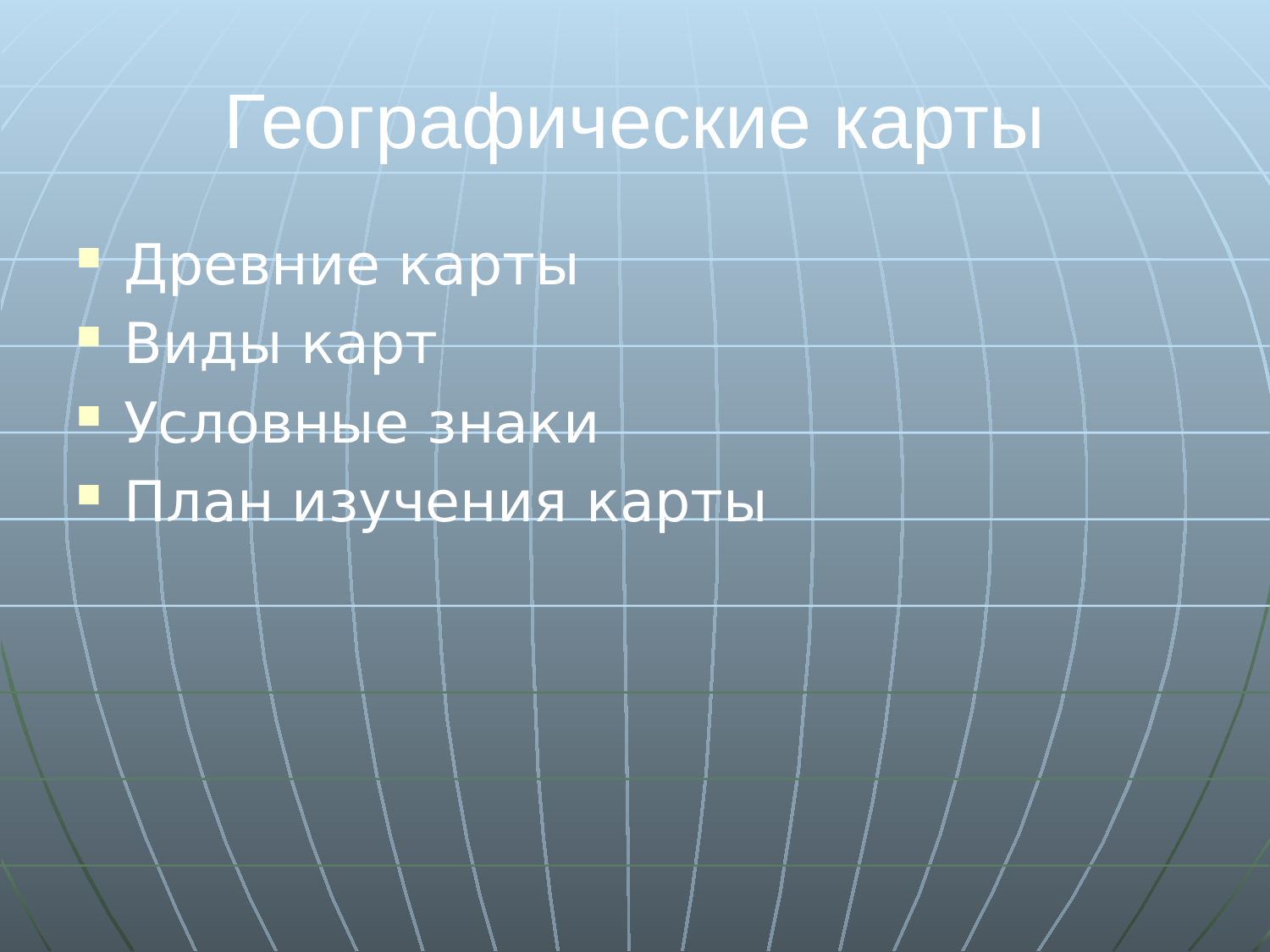

# Географические карты
Древние карты
Виды карт
Условные знаки
План изучения карты